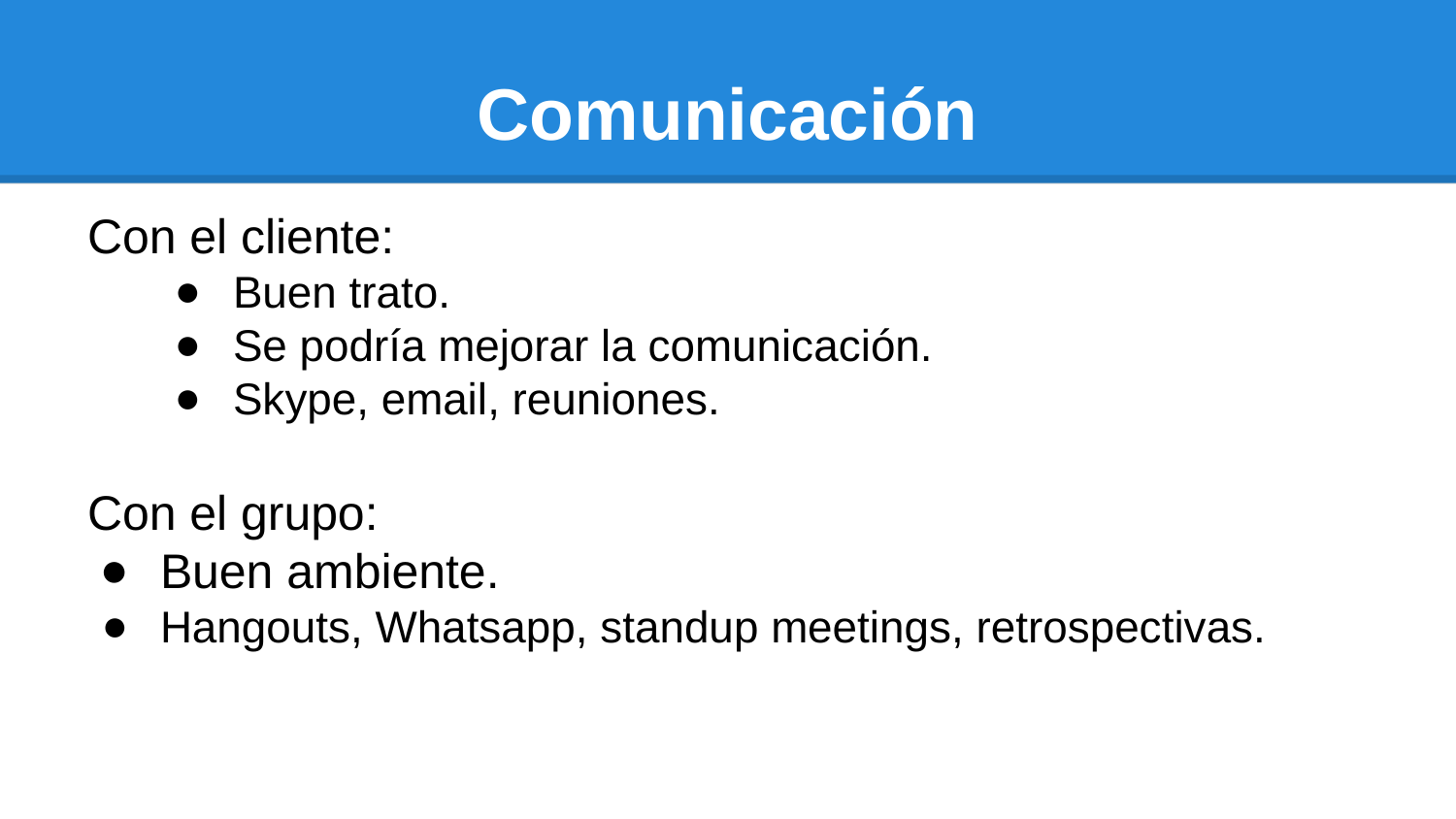

# Comunicación
Con el cliente:
Buen trato.
Se podría mejorar la comunicación.
Skype, email, reuniones.

Con el grupo:
Buen ambiente.
Hangouts, Whatsapp, standup meetings, retrospectivas.